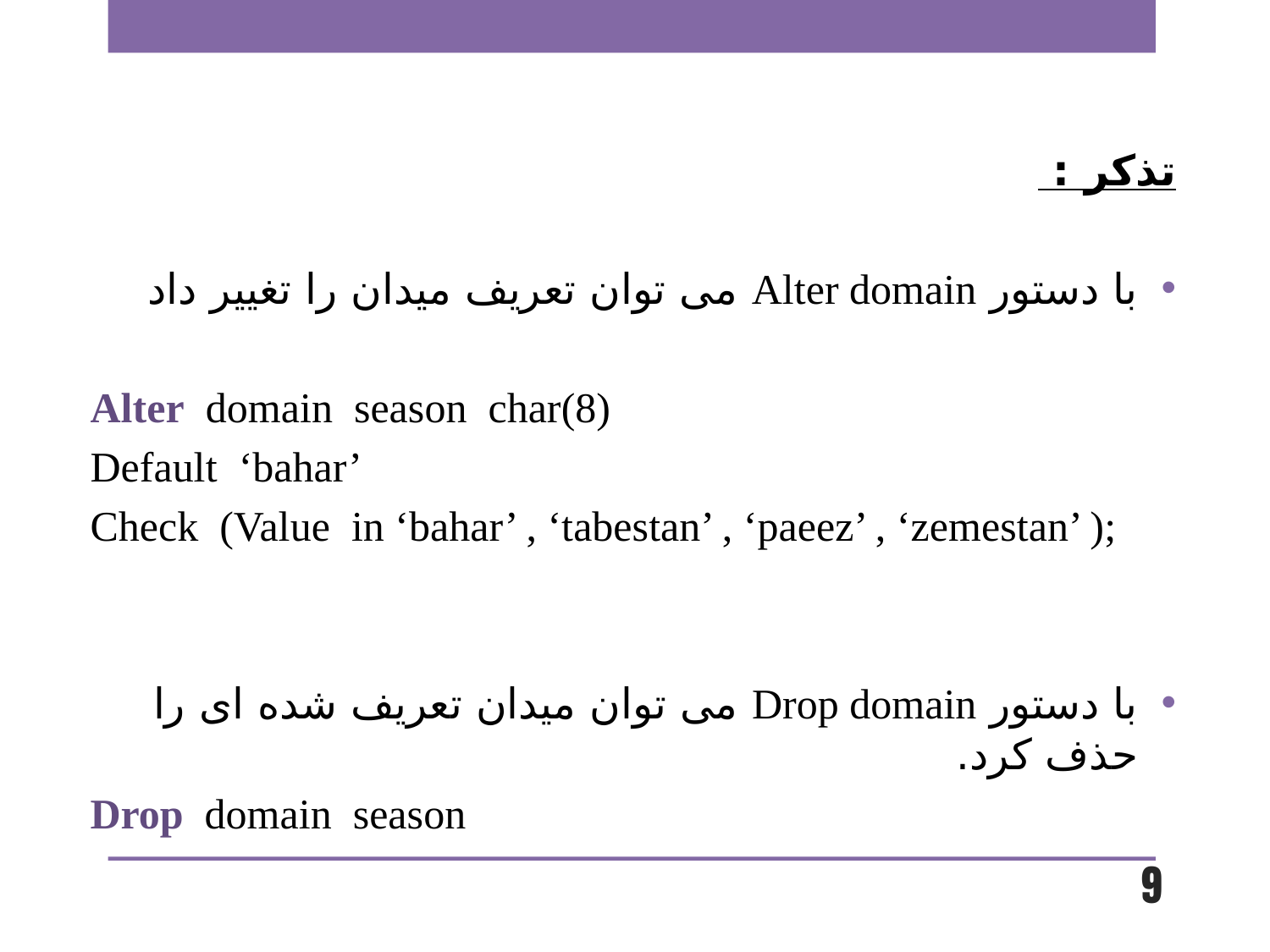

تذکر :

با دستور Alter domain می توان تعریف میدان را تغییر داد

Alter  domain  season  char(8)
Default  ‘bahar’
Check  (Value  in ‘bahar’ , ‘tabestan’ , ‘paeez’ , ‘zemestan’ );

با دستور Drop domain می توان میدان تعریف شده ای را حذف کرد.
Drop  domain  season
9